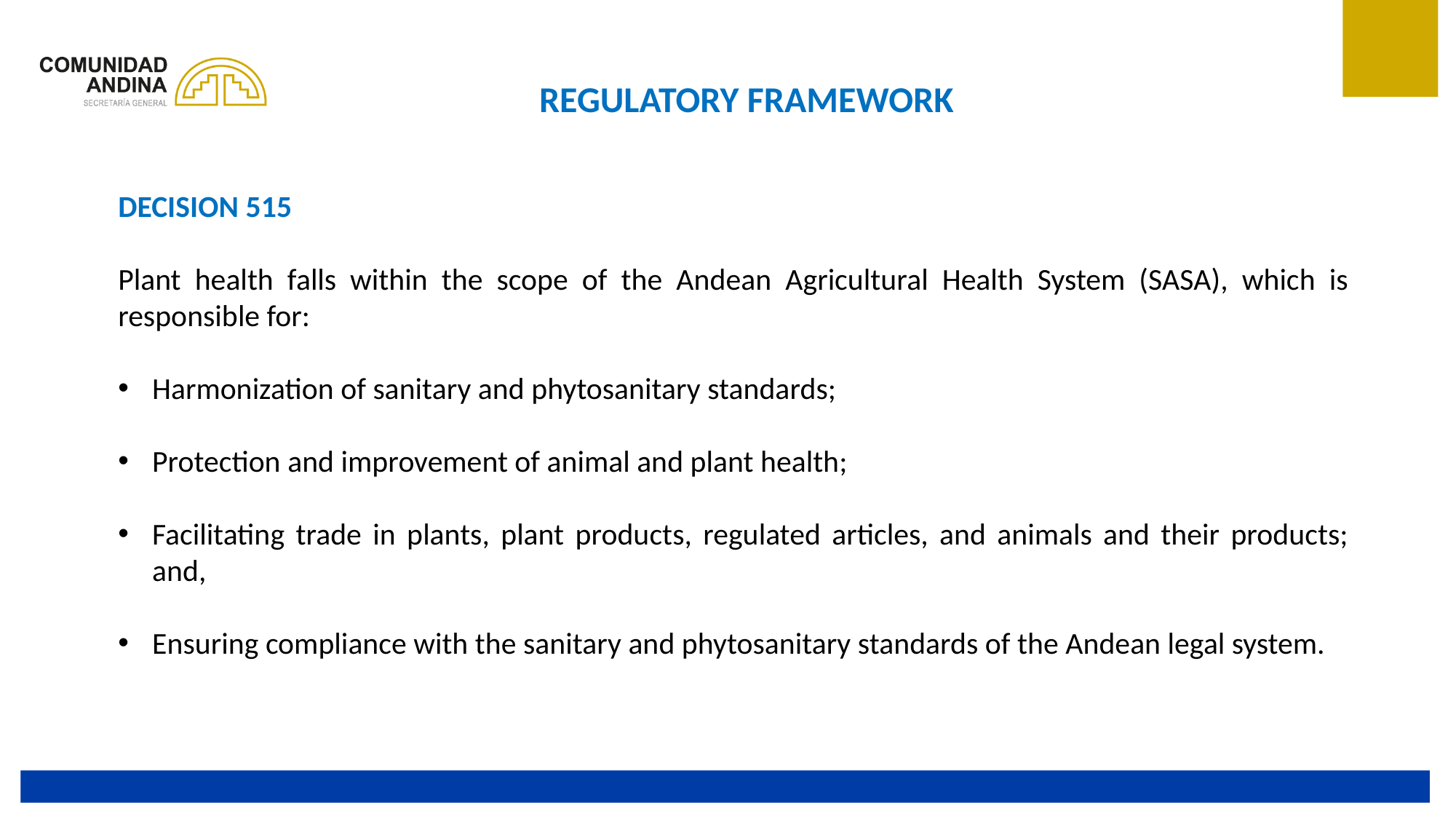

REGULATORY FRAMEWORK
DECISION 515

Plant health falls within the scope of the Andean Agricultural Health System (SASA), which is responsible for:

Harmonization of sanitary and phytosanitary standards;

Protection and improvement of animal and plant health;

Facilitating trade in plants, plant products, regulated articles, and animals and their products; and,

Ensuring compliance with the sanitary and phytosanitary standards of the Andean legal system.